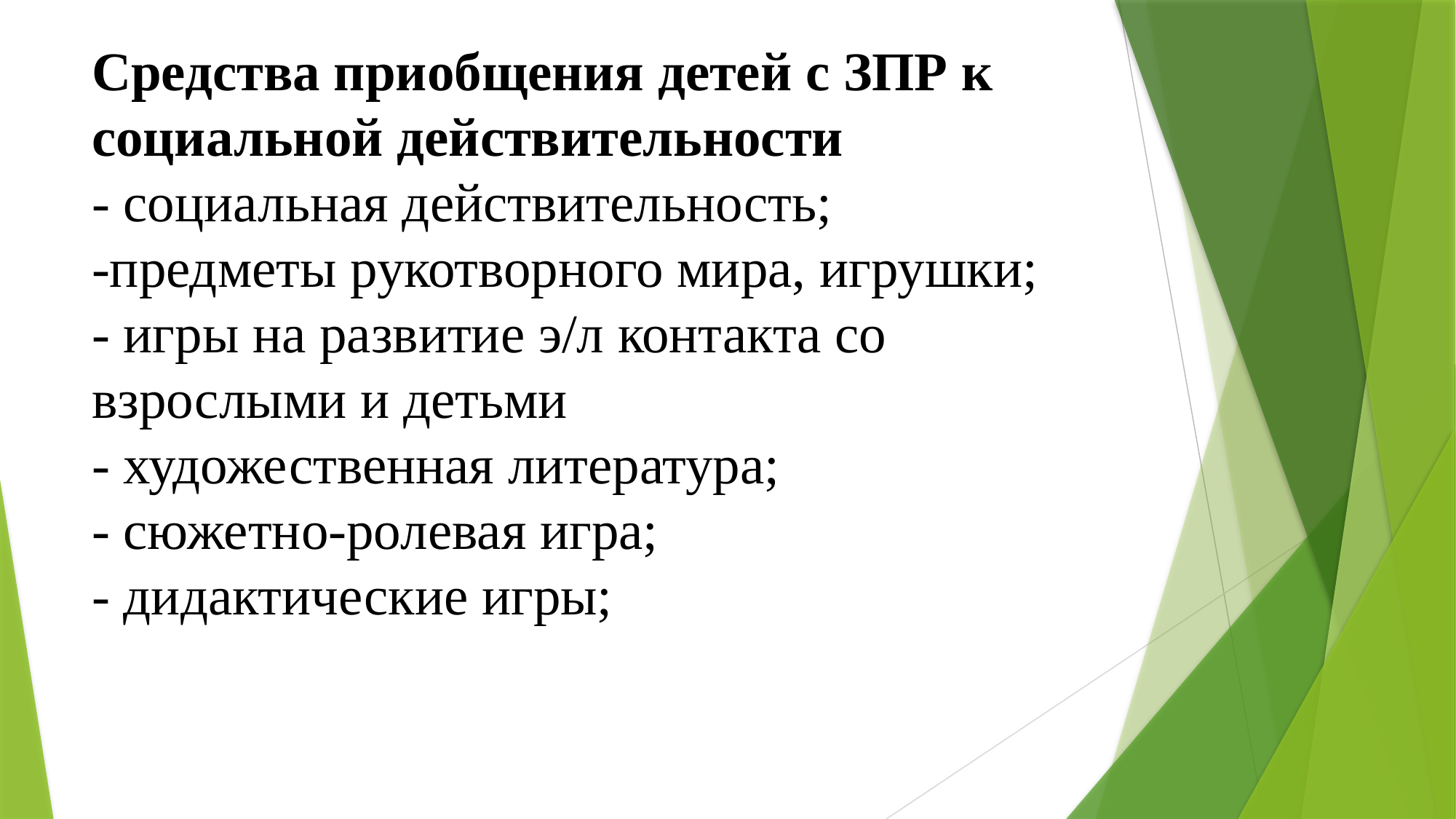

# Средства приобщения детей с ЗПР к социальной действительности - социальная действительность; -предметы рукотворного мира, игрушки; - игры на развитие э/л контакта со взрослыми и детьми - художественная литература; - сюжетно-ролевая игра; - дидактические игры;